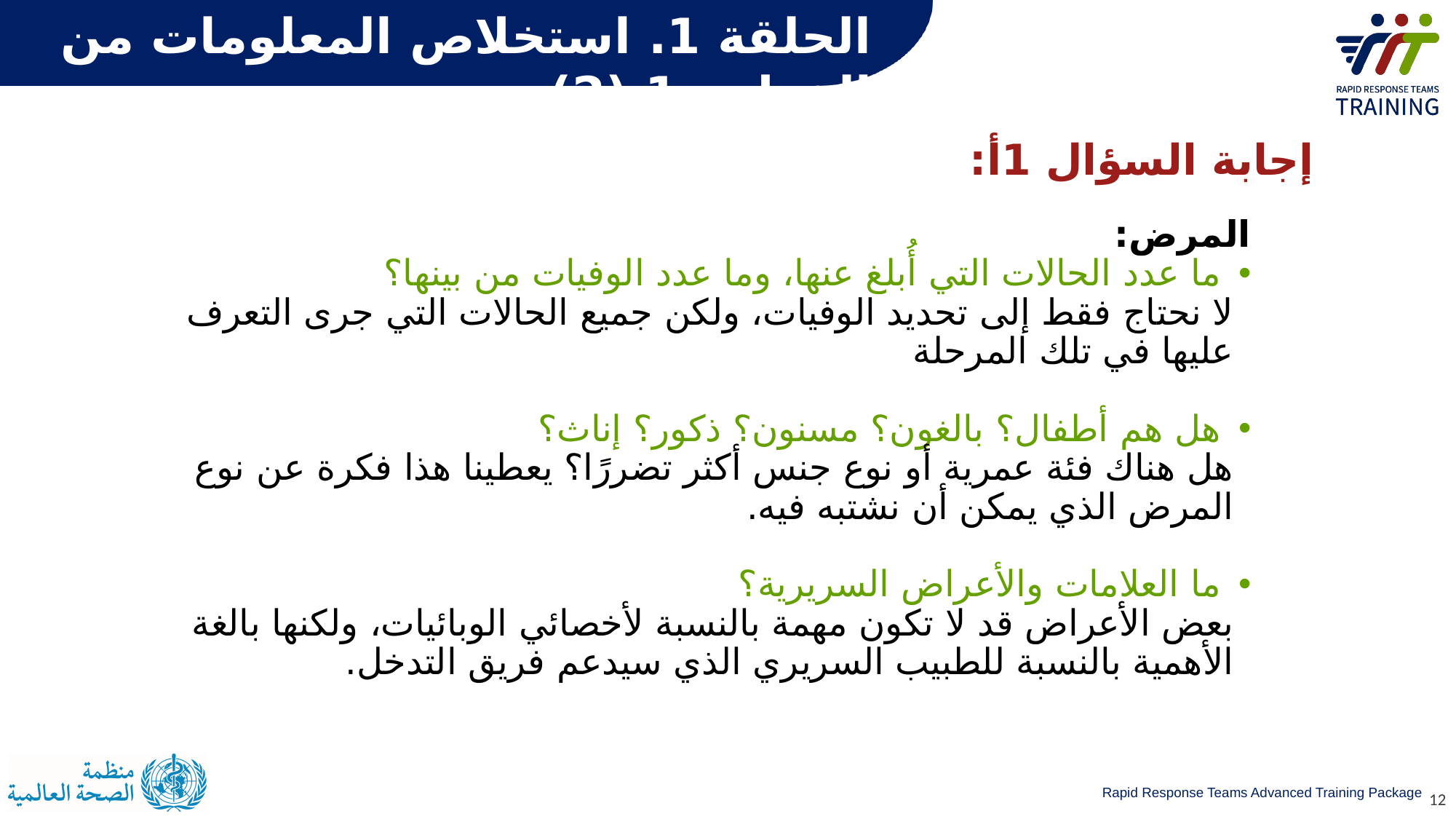

الحلقة 1. استخلاص المعلومات من الخطوة 1 (2)
إجابة السؤال 1أ:
المرض:
ما عدد الحالات التي أُبلغ عنها، وما عدد الوفيات من بينها؟
لا نحتاج فقط إلى تحديد الوفيات، ولكن جميع الحالات التي جرى التعرف عليها في تلك المرحلة

هل هم أطفال؟ بالغون؟ مسنون؟ ذكور؟ إناث؟
هل هناك فئة عمرية أو نوع جنس أكثر تضررًا؟ يعطينا هذا فكرة عن نوع المرض الذي يمكن أن نشتبه فيه.

ما العلامات والأعراض السريرية؟
بعض الأعراض قد لا تكون مهمة بالنسبة لأخصائي الوبائيات، ولكنها بالغة الأهمية بالنسبة للطبيب السريري الذي سيدعم فريق التدخل.